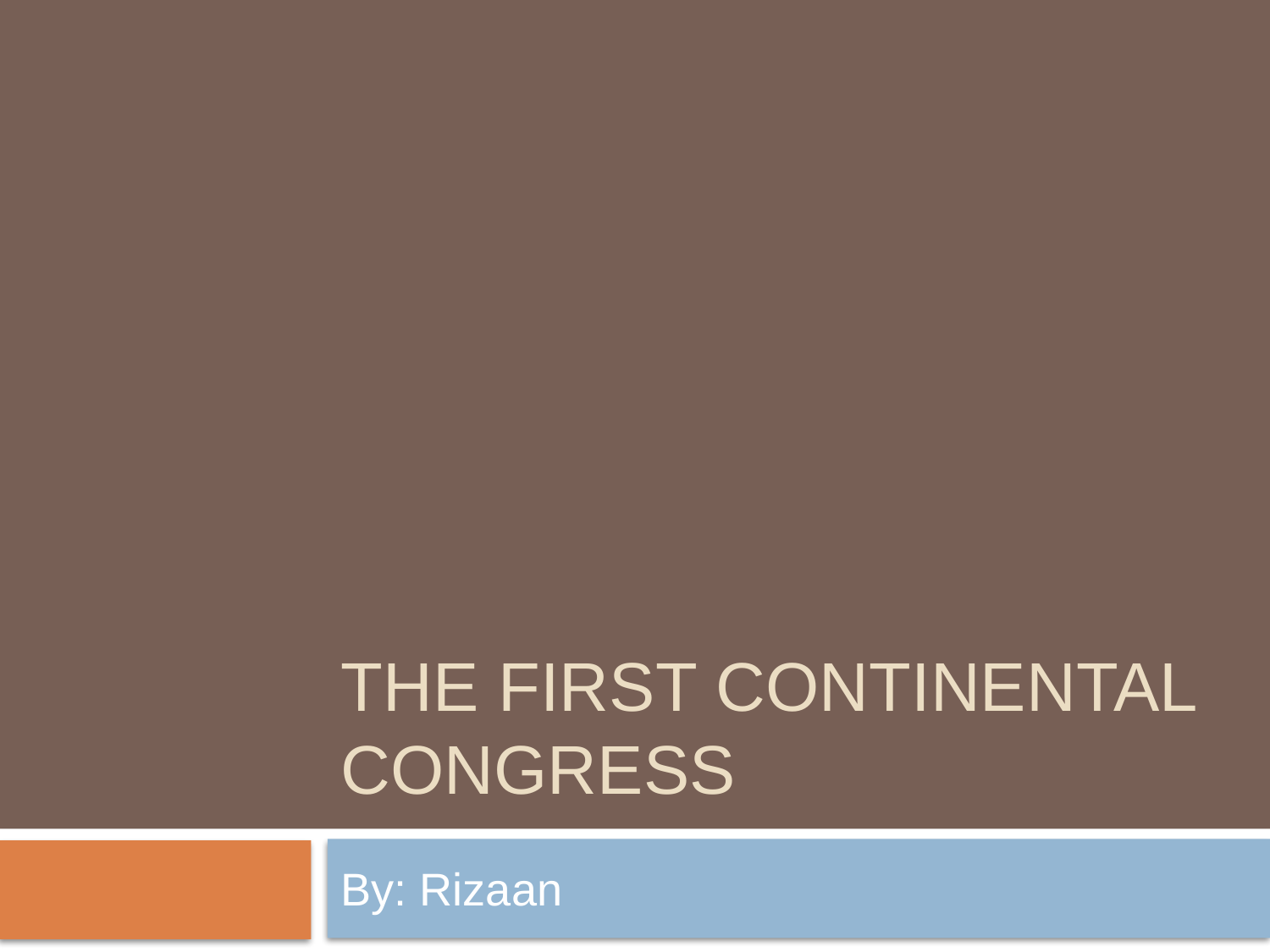

# The First Continental Congress
By: Rizaan